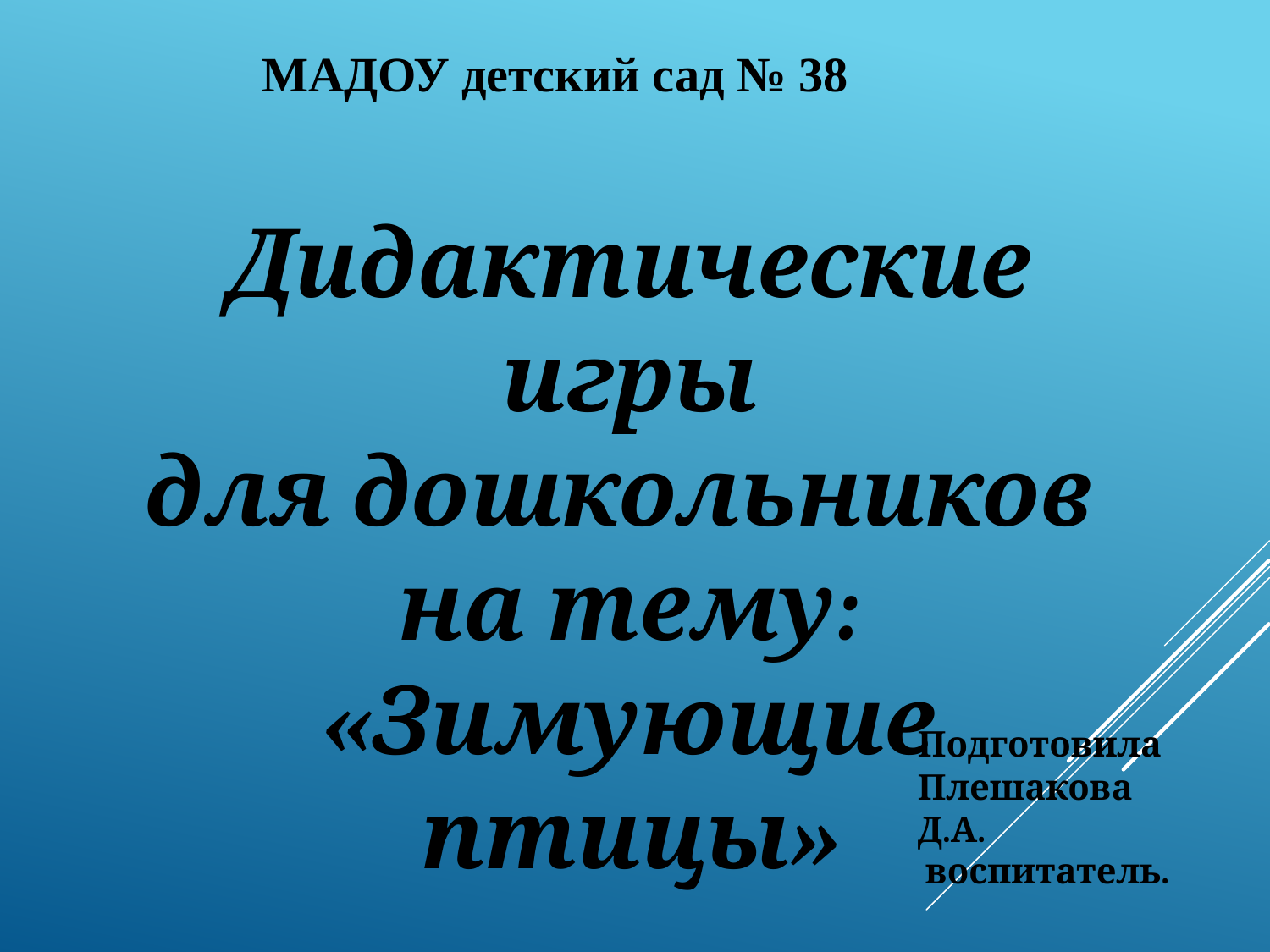

МАДОУ детский сад № 38
Дидактические игры
для дошкольников
на тему:
«Зимующие птицы»
Подготовила
Плешакова Д.А.
 воспитатель.